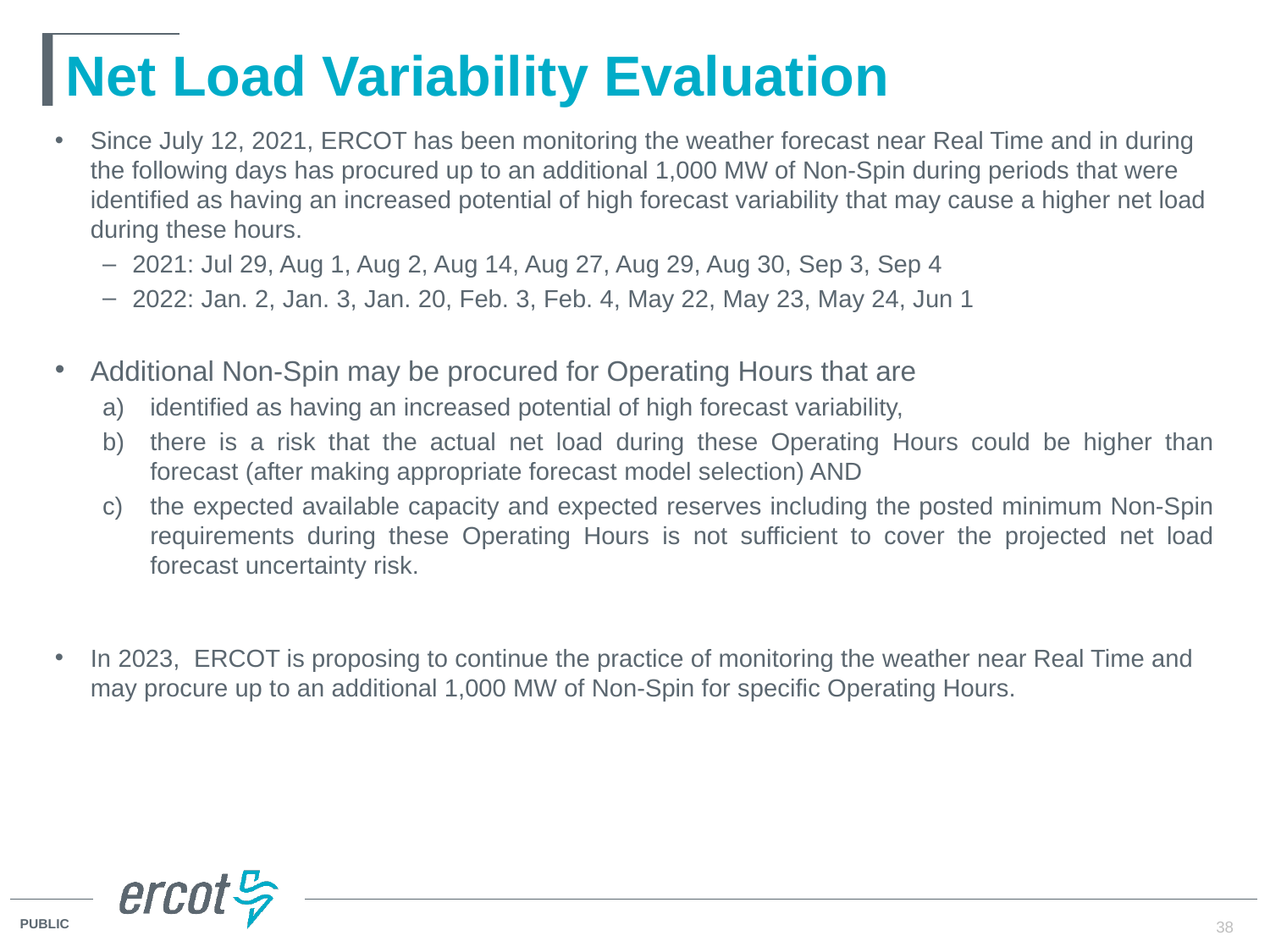

# Net Load Variability Evaluation
Since July 12, 2021, ERCOT has been monitoring the weather forecast near Real Time and in during the following days has procured up to an additional 1,000 MW of Non-Spin during periods that were identified as having an increased potential of high forecast variability that may cause a higher net load during these hours.
2021: Jul 29, Aug 1, Aug 2, Aug 14, Aug 27, Aug 29, Aug 30, Sep 3, Sep 4
2022: Jan. 2, Jan. 3, Jan. 20, Feb. 3, Feb. 4, May 22, May 23, May 24, Jun 1

Additional Non-Spin may be procured for Operating Hours that are
identified as having an increased potential of high forecast variability,
there is a risk that the actual net load during these Operating Hours could be higher than forecast (after making appropriate forecast model selection) AND
the expected available capacity and expected reserves including the posted minimum Non-Spin requirements during these Operating Hours is not sufficient to cover the projected net load forecast uncertainty risk.

In 2023,  ERCOT is proposing to continue the practice of monitoring the weather near Real Time and may procure up to an additional 1,000 MW of Non-Spin for specific Operating Hours.

38